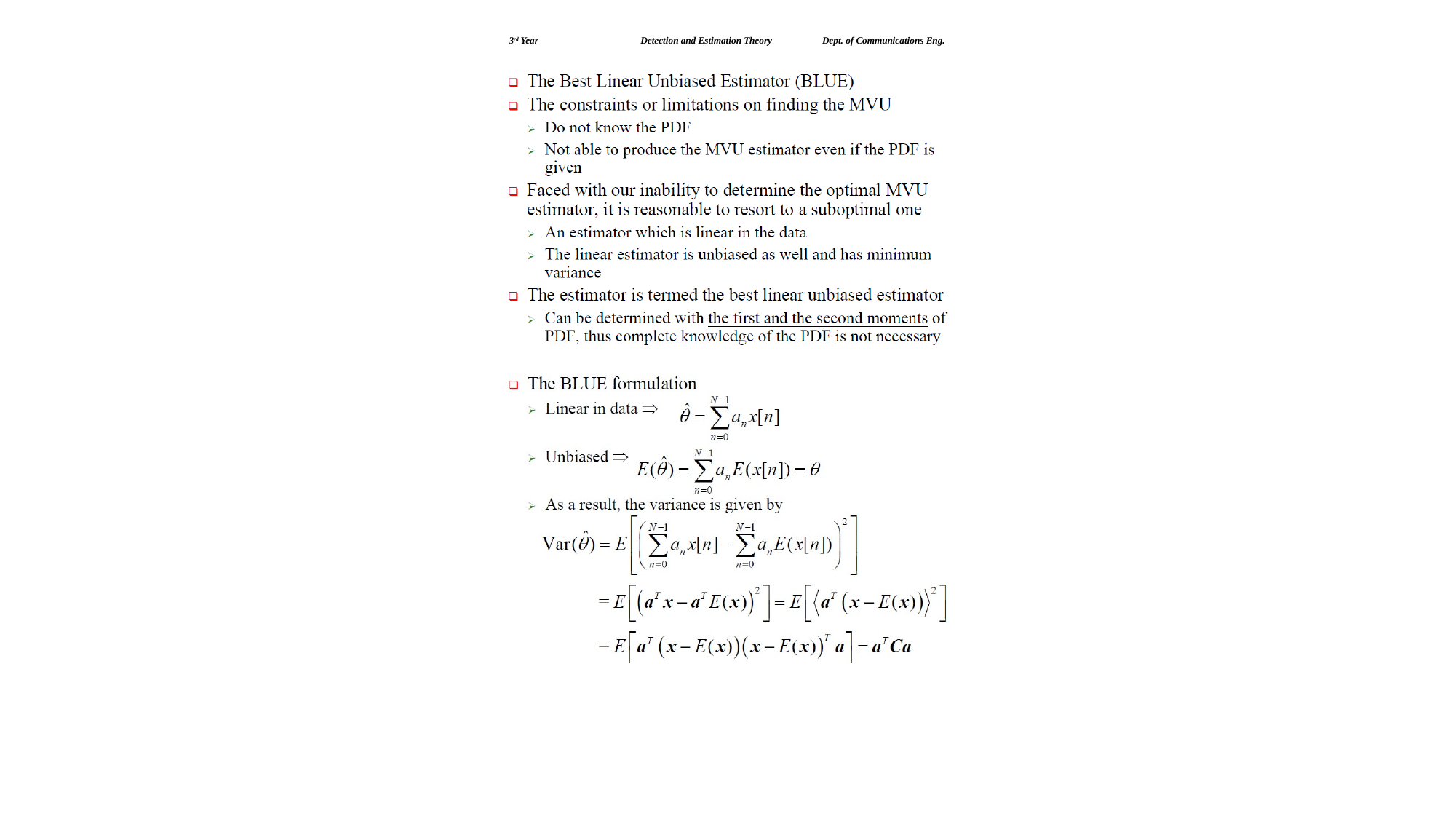

Page | 23
3rd Year
Detection and Estimation Theory
Dept. of Communications Eng.